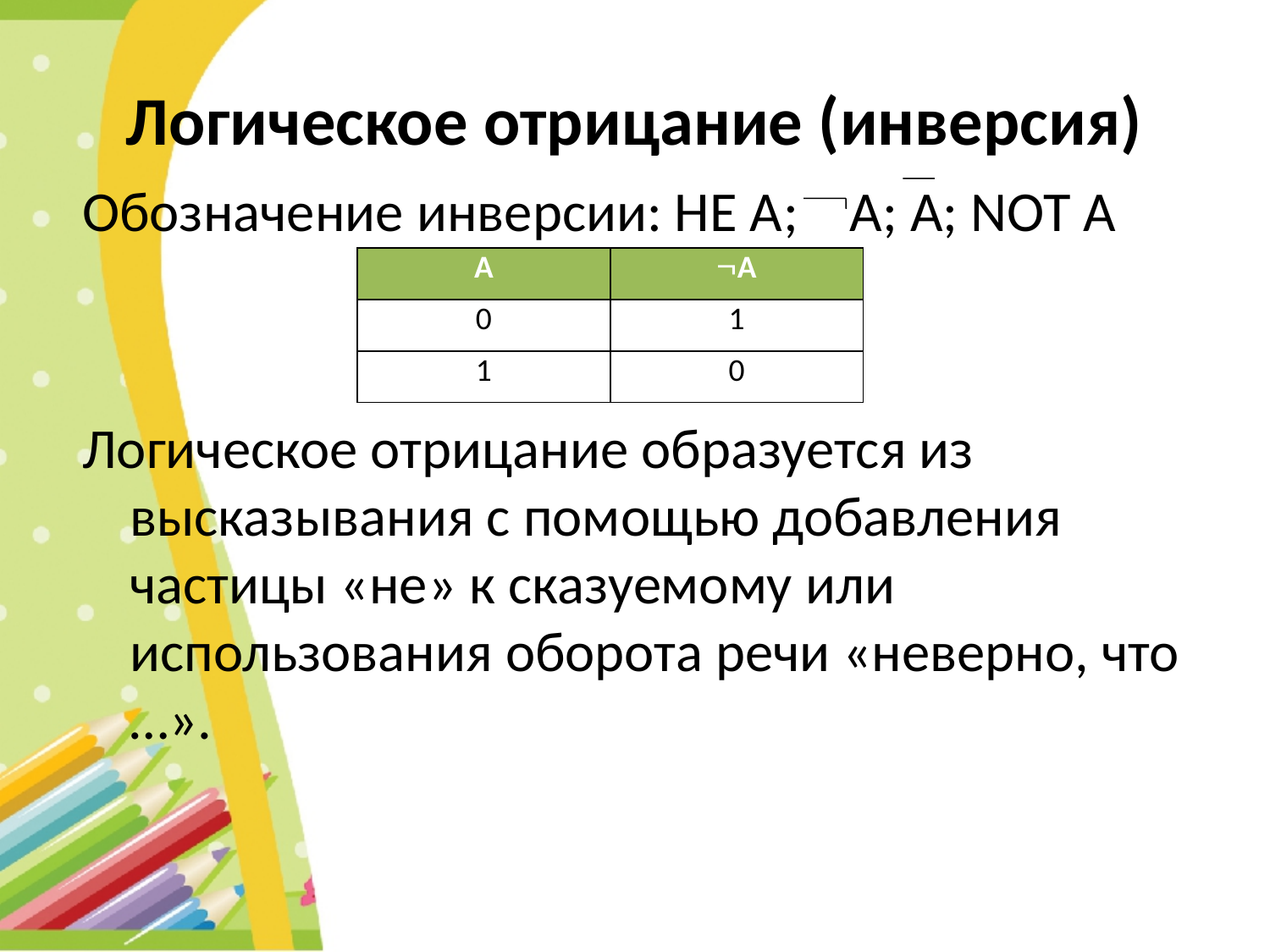

# Логическое отрицание (инверсия)
Обозначение инверсии: НЕ А;    А; A; NOT A

Логическое отрицание образуется из высказывания с помощью добавления частицы «не» к сказуемому или использования оборота речи «неверно, что …».

| А | ¬А |
| --- | --- |
| 0 | 1 |
| 1 | 0 |